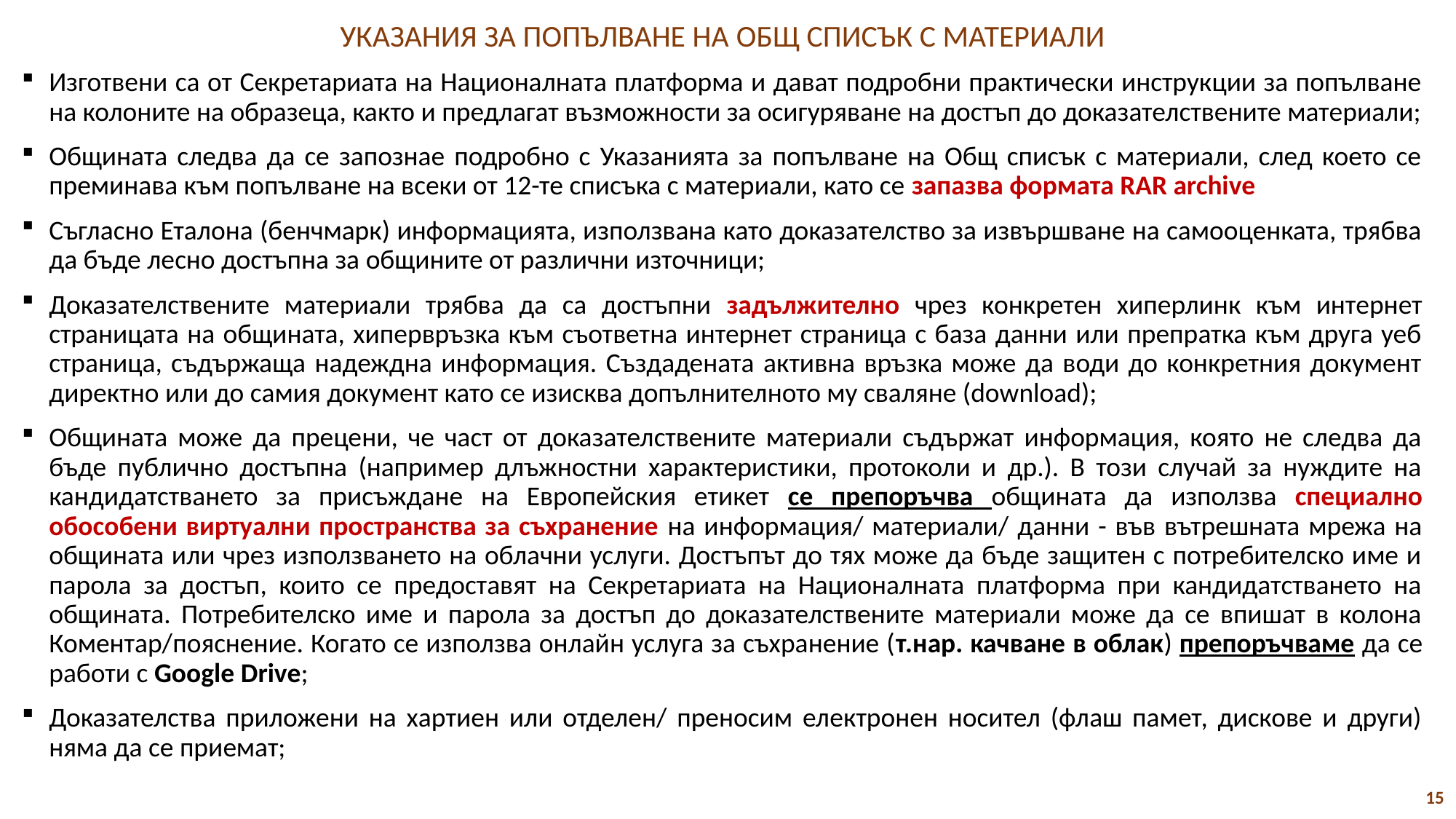

# УКАЗАНИЯ ЗА ПОПЪЛВАНЕ НА ОБЩ СПИСЪК С МАТЕРИАЛИ
Изготвени са от Секретариата на Националната платформа и дават подробни практически инструкции за попълване на колоните на образеца, както и предлагат възможности за осигуряване на достъп до доказателствените материали;
Общината следва да се запознае подробно с Указанията за попълване на Общ списък с материали, след което се преминава към попълване на всеки от 12-те списъка с материали, като се запазва формата RAR archive
Съгласно Еталона (бенчмарк) информацията, използвана като доказателство за извършване на самооценката, трябва да бъде лесно достъпна за общините от различни източници;
Доказателствените материали трябва да са достъпни задължително чрез конкретен хиперлинк към интернет страницата на общината, хипервръзка към съответна интернет страница с база данни или препратка към друга уеб страница, съдържаща надеждна информация. Създадената активна връзка може да води до конкретния документ директно или до самия документ като се изисква допълнителното му сваляне (download);
Общината може да прецени, че част от доказателствените материали съдържат информация, която не следва да бъде публично достъпна (например длъжностни характеристики, протоколи и др.). В този случай за нуждите на кандидатстването за присъждане на Европейския етикет се препоръчва общината да използва специално обособени виртуални пространства за съхранение на информация/ материали/ данни - във вътрешната мрежа на общината или чрез използването на облачни услуги. Достъпът до тях може да бъде защитен с потребителско име и парола за достъп, които се предоставят на Секретариата на Националната платформа при кандидатстването на общината. Потребителско име и парола за достъп до доказателствените материали може да се впишат в колона Коментар/пояснение. Когато се използва онлайн услуга за съхранение (т.нар. качване в облак) препоръчваме да се работи с Google Drive;
Доказателства приложени на хартиен или отделен/ преносим електронен носител (флаш памет, дискове и други) няма да се приемат;
15